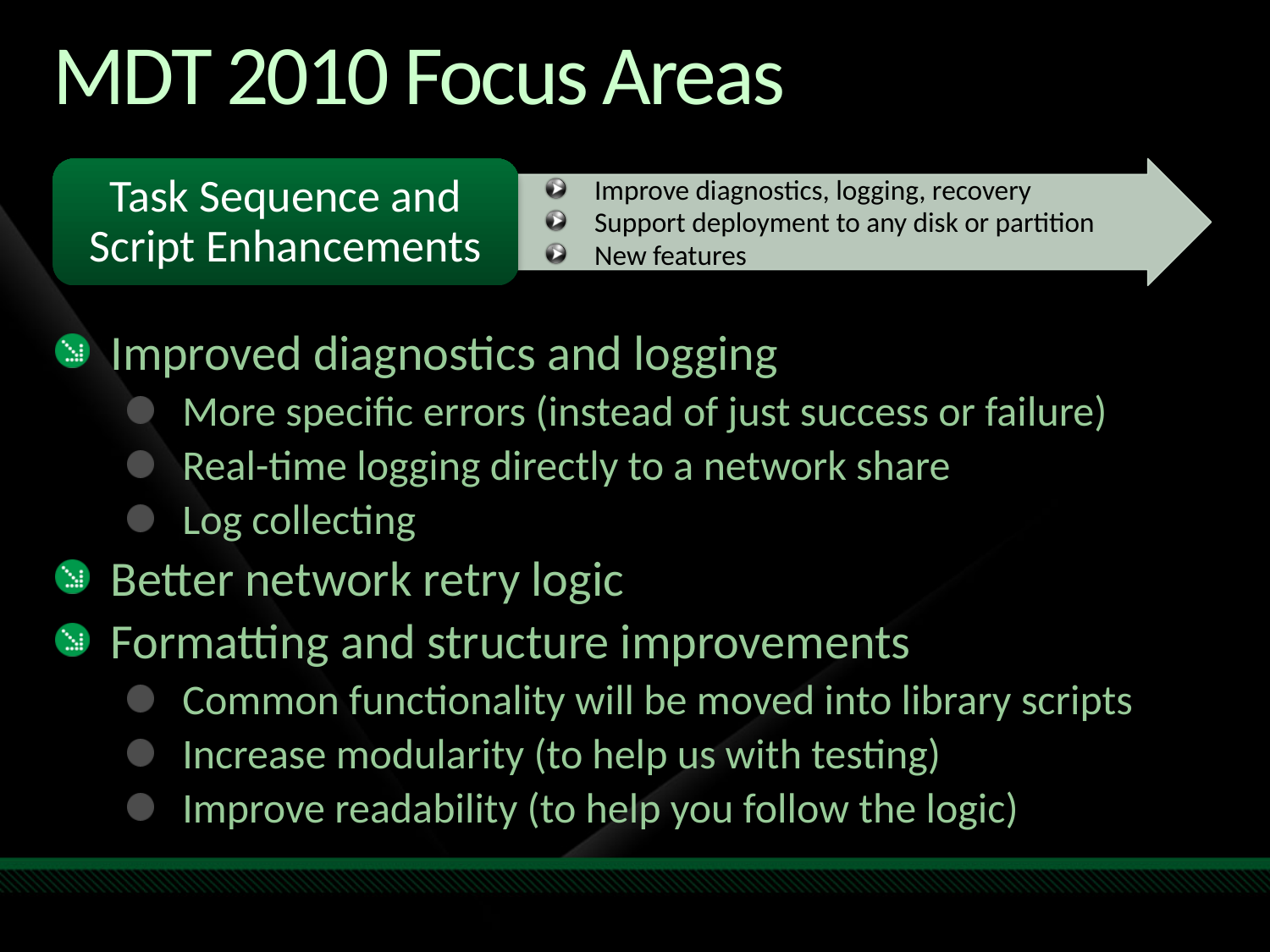

# MDT 2010 Focus Areas
Task Sequence and Script Enhancements
Improve diagnostics, logging, recovery
Support deployment to any disk or partition
New features
Improved diagnostics and logging
More specific errors (instead of just success or failure)
Real-time logging directly to a network share
Log collecting
Better network retry logic
Formatting and structure improvements
Common functionality will be moved into library scripts
Increase modularity (to help us with testing)
Improve readability (to help you follow the logic)